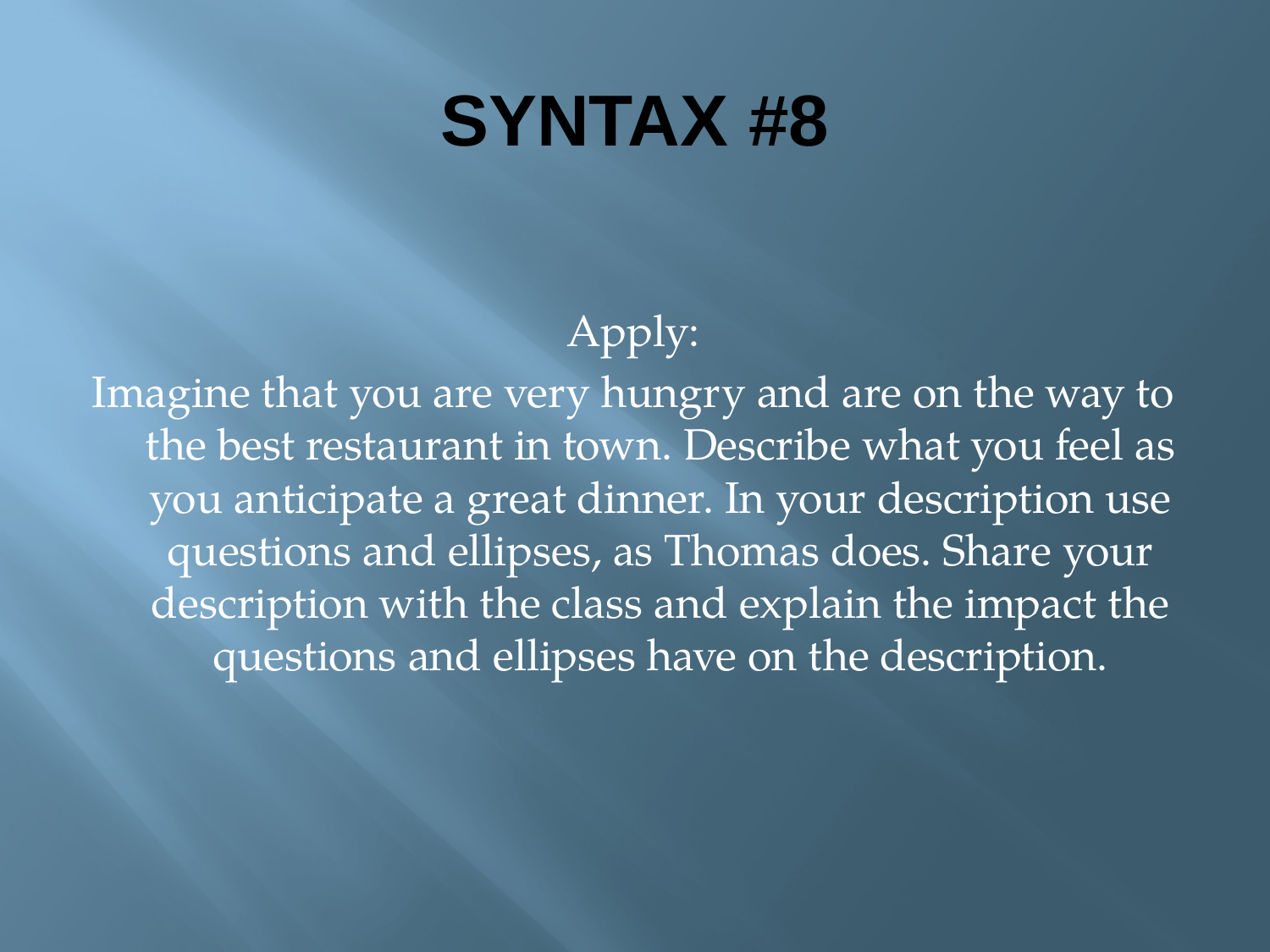

# SYNTAX #8
Apply:
Imagine that you are very hungry and are on the way to the best restaurant in town. Describe what you feel as you anticipate a great dinner. In your description use questions and ellipses, as Thomas does. Share your description with the class and explain the impact the questions and ellipses have on the description.